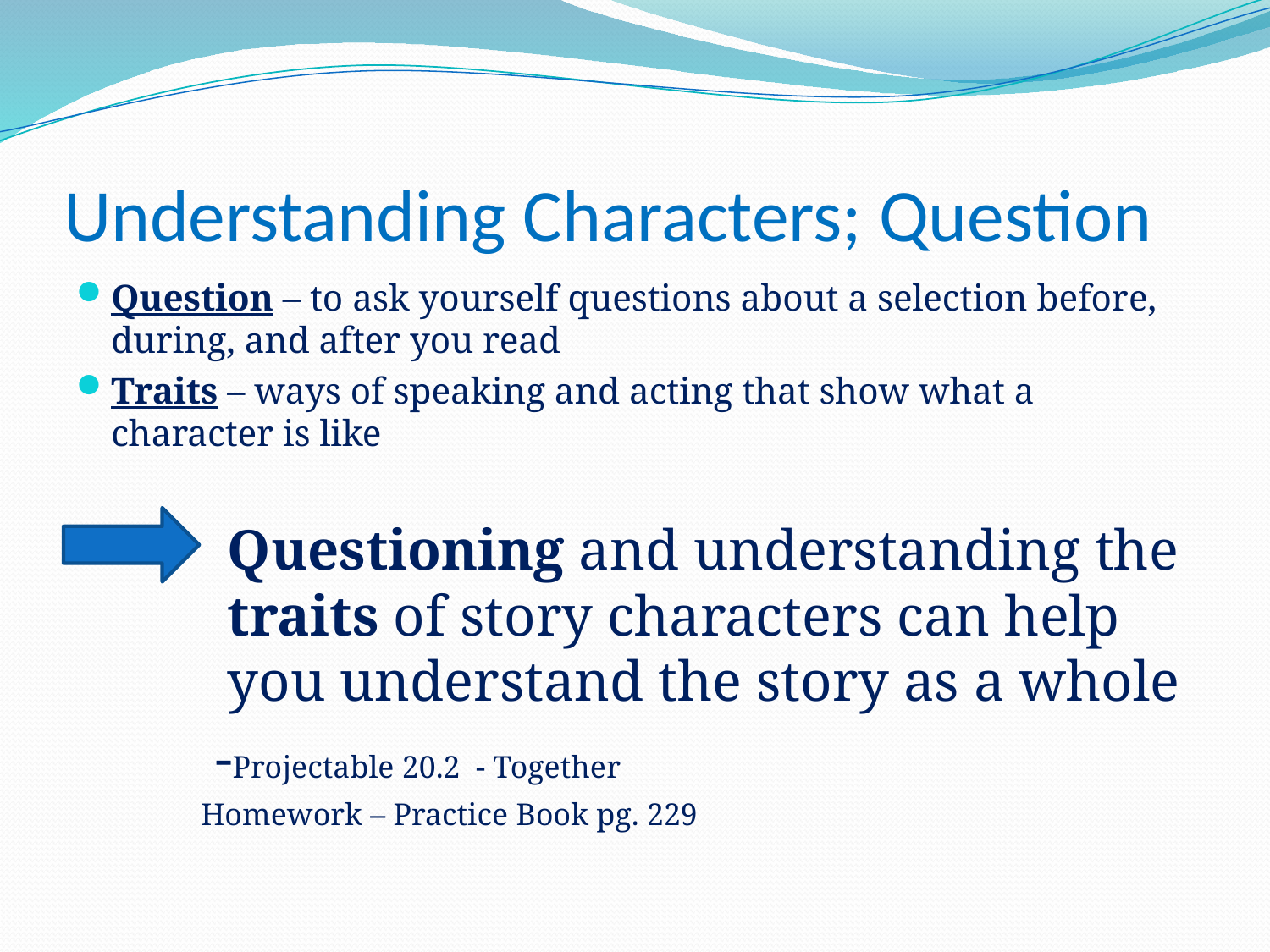

# Understanding Characters; Question
Question – to ask yourself questions about a selection before, during, and after you read
Traits – ways of speaking and acting that show what a character is like

	Questioning and understanding the traits of story characters can help you understand the story as a whole
 -Projectable 20.2  - Together
Homework – Practice Book pg. 229